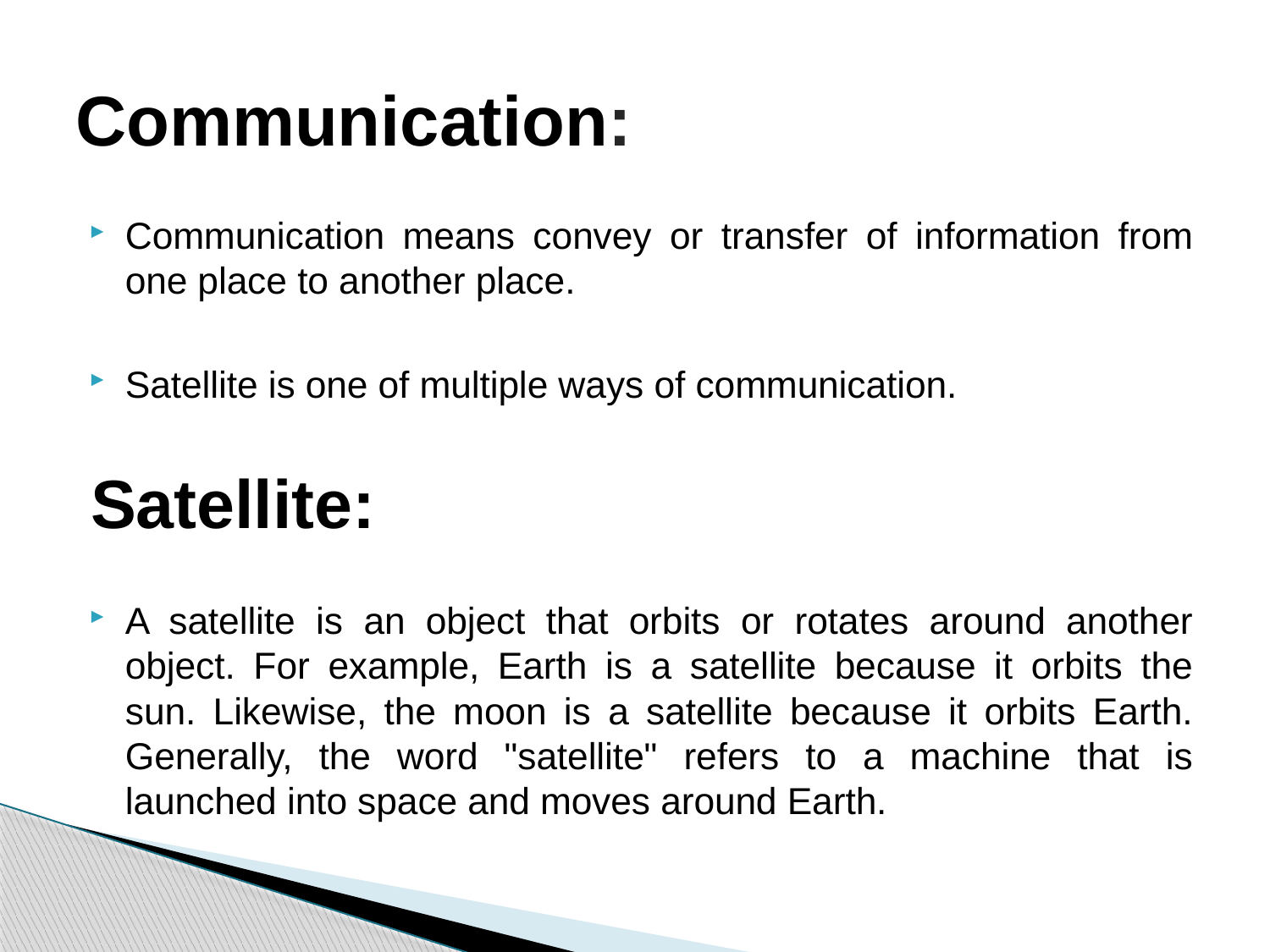

# Communication:
Communication means convey or transfer of information from one place to another place.

Satellite is one of multiple ways of communication.

Satellite:

A satellite is an object that orbits or rotates around another object. For example, Earth is a satellite because it orbits the sun. Likewise, the moon is a satellite because it orbits Earth. Generally, the word "satellite" refers to a machine that is launched into space and moves around Earth.